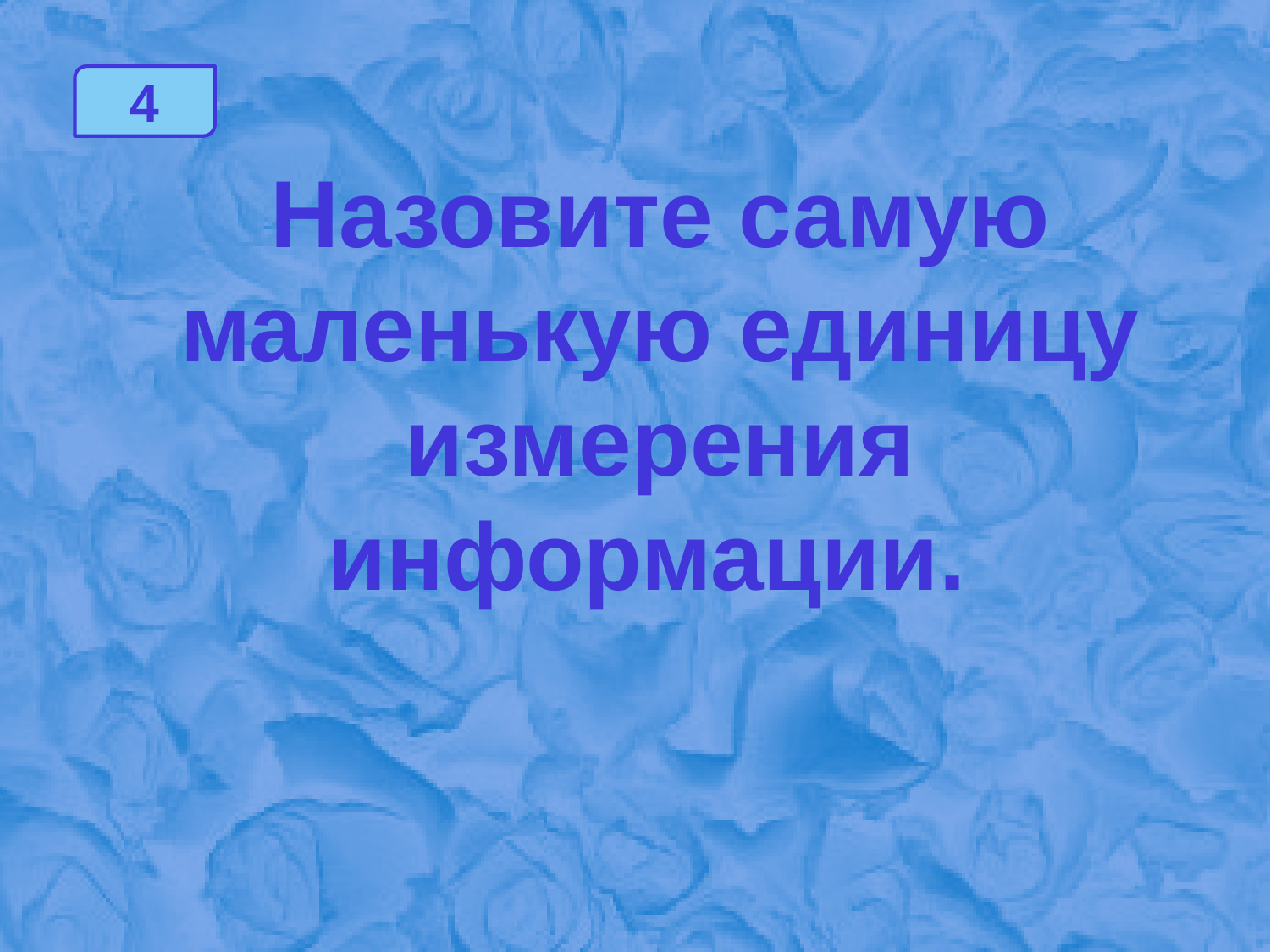

4
Назовите самую маленькую единицу измерения информации.